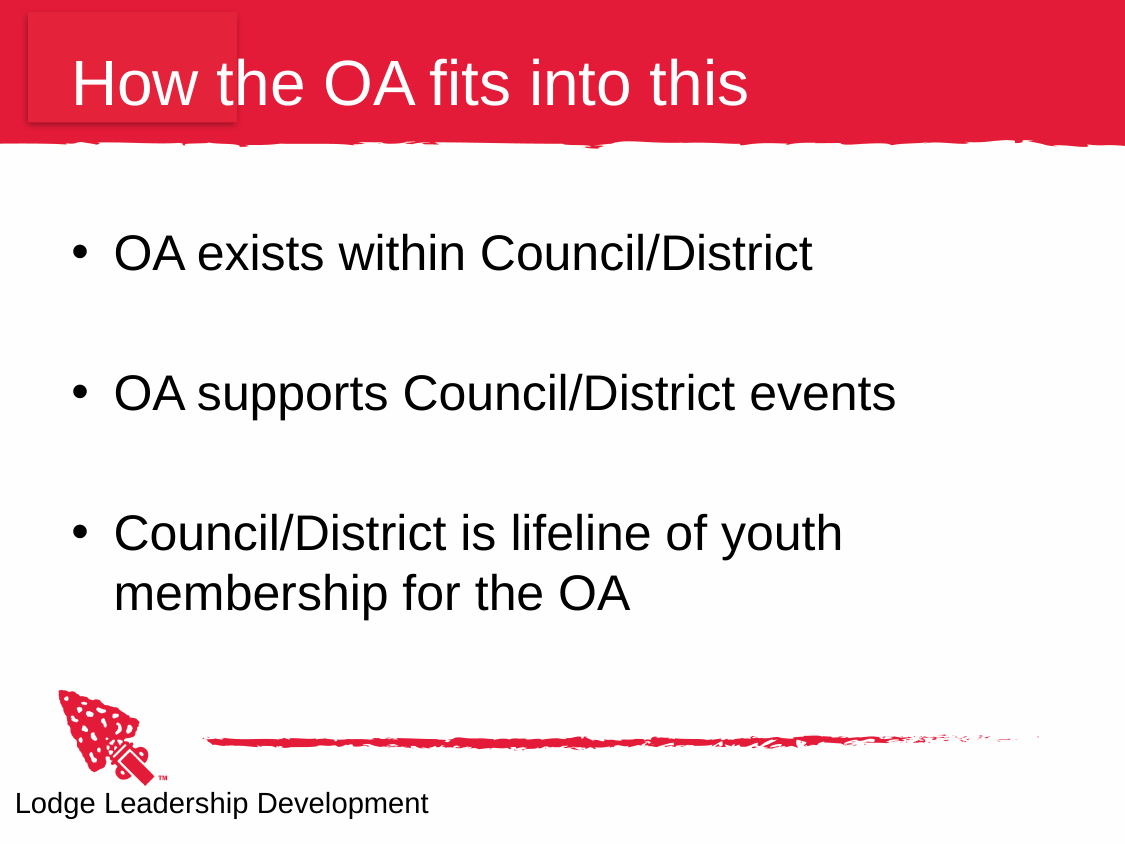

# How the OA fits into this
OA exists within Council/District

OA supports Council/District events

Council/District is lifeline of youth membership for the OA
Lodge Leadership Development